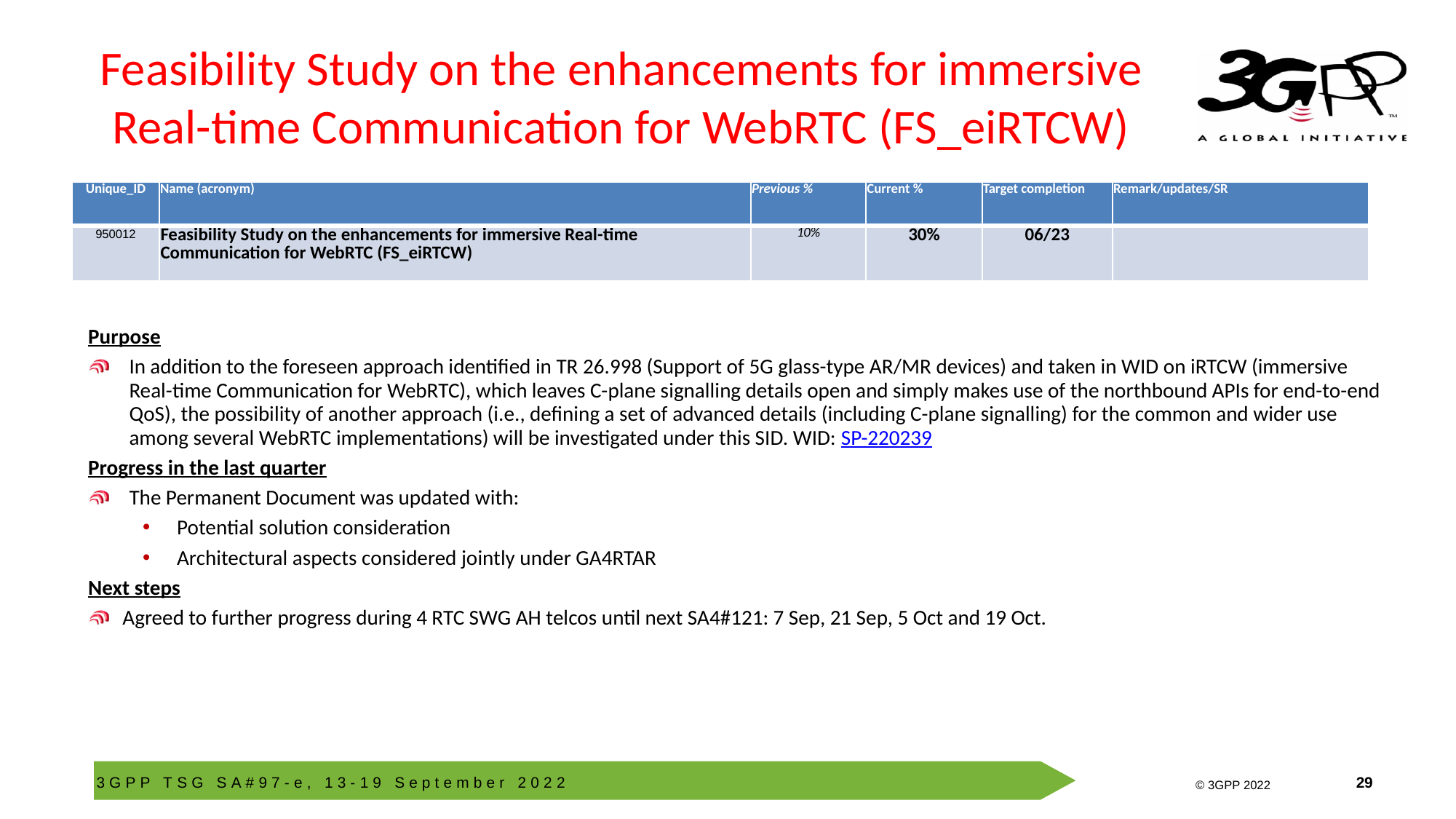

# Feasibility Study on the enhancements for immersive Real-time Communication for WebRTC (FS_eiRTCW)
| Unique\_ID | Name (acronym) | Previous % | Current % | Target completion | Remark/updates/SR |
| --- | --- | --- | --- | --- | --- |
| 950012 | Feasibility Study on the enhancements for immersive Real-time Communication for WebRTC (FS\_eiRTCW) | 10% | 30% | 06/23 |  |
Purpose
In addition to the foreseen approach identified in TR 26.998 (Support of 5G glass-type AR/MR devices) and taken in WID on iRTCW (immersive Real-time Communication for WebRTC), which leaves C-plane signalling details open and simply makes use of the northbound APIs for end-to-end QoS), the possibility of another approach (i.e., defining a set of advanced details (including C-plane signalling) for the common and wider use among several WebRTC implementations) will be investigated under this SID. WID: SP-220239
Progress in the last quarter
The Permanent Document was updated with:
Potential solution consideration
Architectural aspects considered jointly under GA4RTAR
Next steps
Agreed to further progress during 4 RTC SWG AH telcos until next SA4#121: 7 Sep, 21 Sep, 5 Oct and 19 Oct.